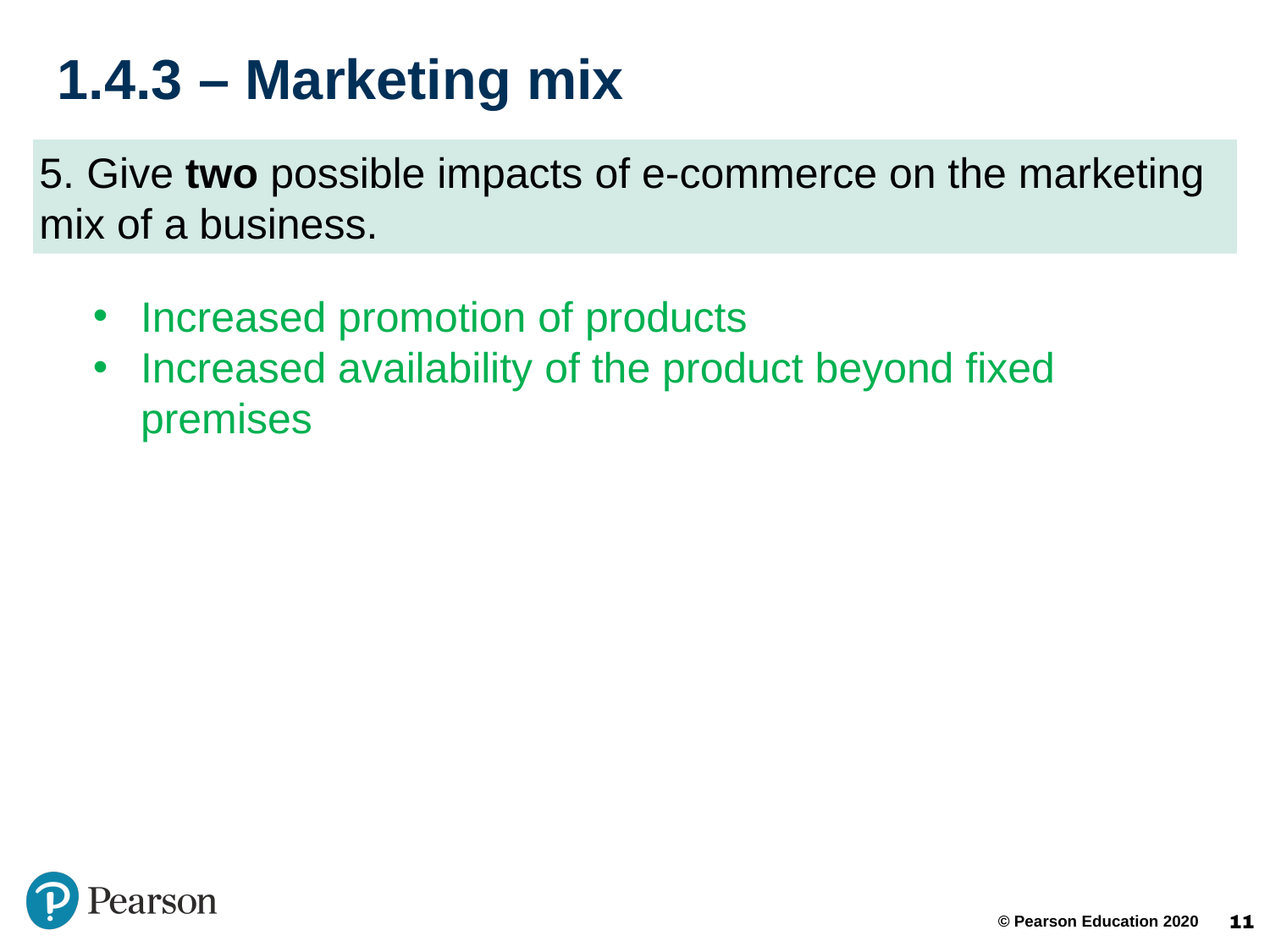

# 1.4.3 – Marketing mix
5. Give two possible impacts of e-commerce on the marketing mix of a business.
Increased promotion of products
Increased availability of the product beyond fixed premises

11